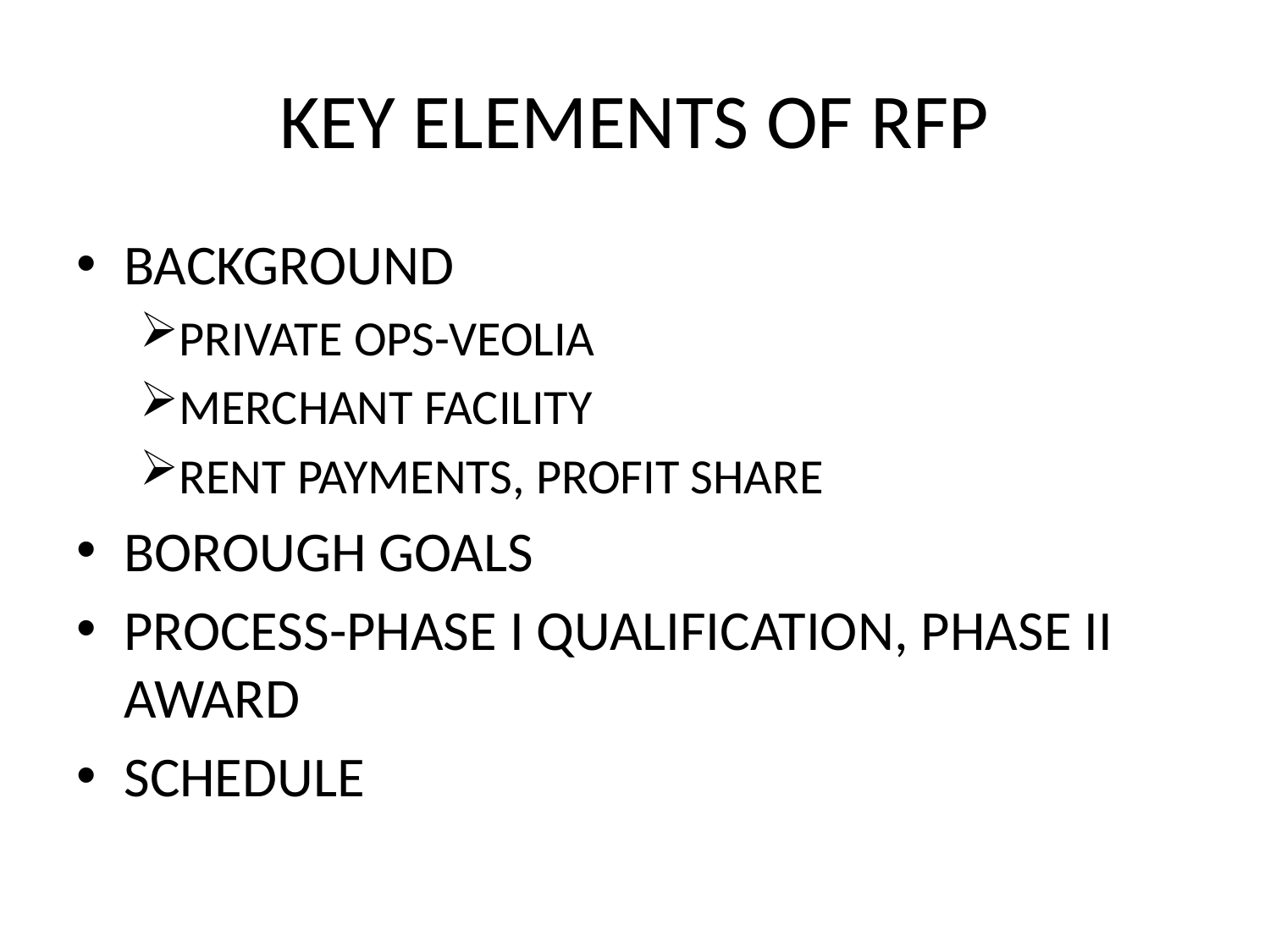

# KEY ELEMENTS OF RFP
BACKGROUND
PRIVATE OPS-VEOLIA
MERCHANT FACILITY
RENT PAYMENTS, PROFIT SHARE
BOROUGH GOALS
PROCESS-PHASE I QUALIFICATION, PHASE II AWARD
SCHEDULE